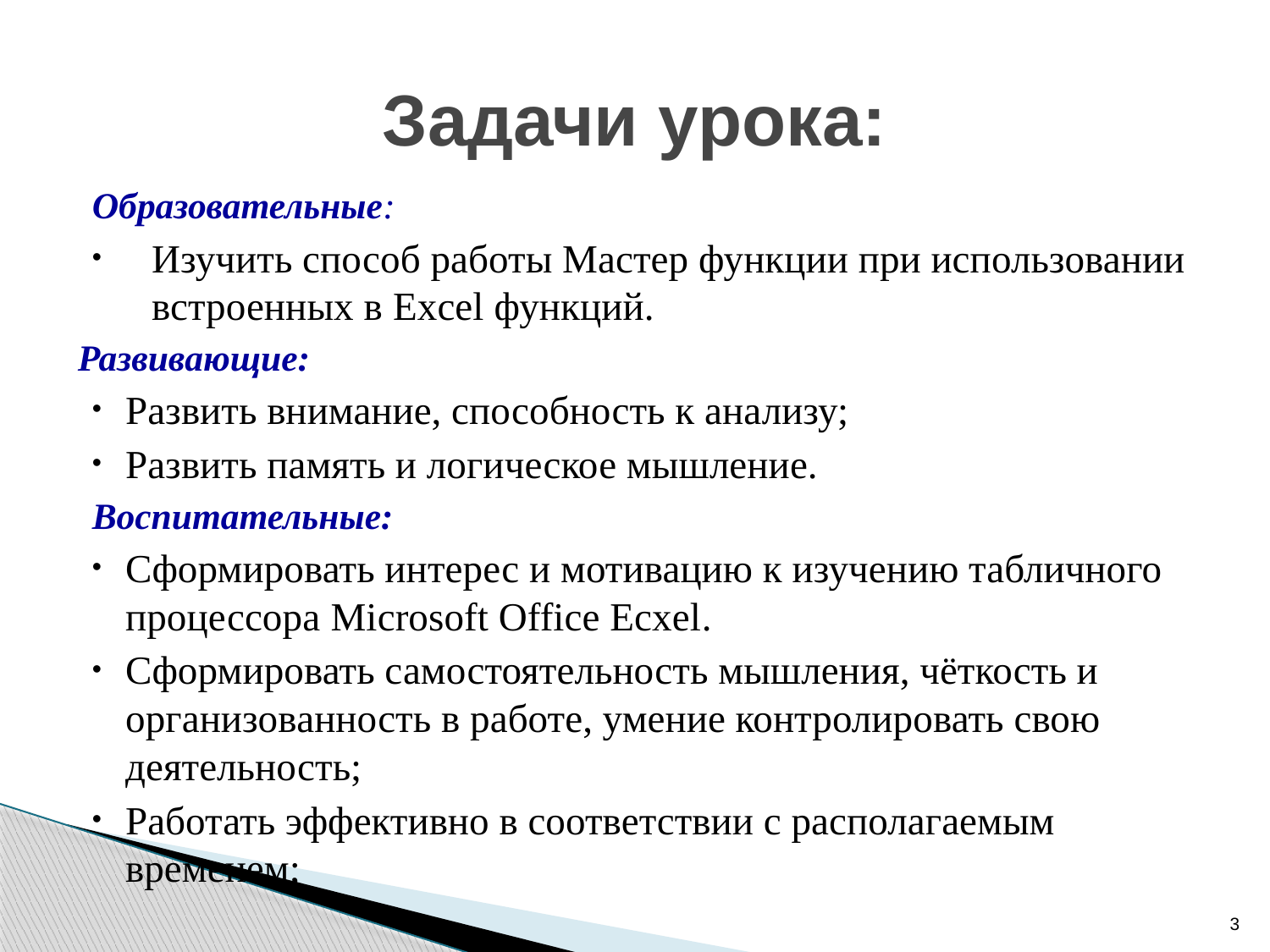

# Задачи урока:
Образовательные:
Изучить способ работы Мастер функции при использовании встроенных в Excel функций.
Развивающие:
Развить внимание, способность к анализу;
Развить память и логическое мышление.
Воспитательные:
Сформировать интерес и мотивацию к изучению табличного процессора Microsoft Office Ecxel.
Сформировать самостоятельность мышления, чёткость и организованность в работе, умение контролировать свою деятельность;
Работать эффективно в соответствии с располагаемым временем;

3